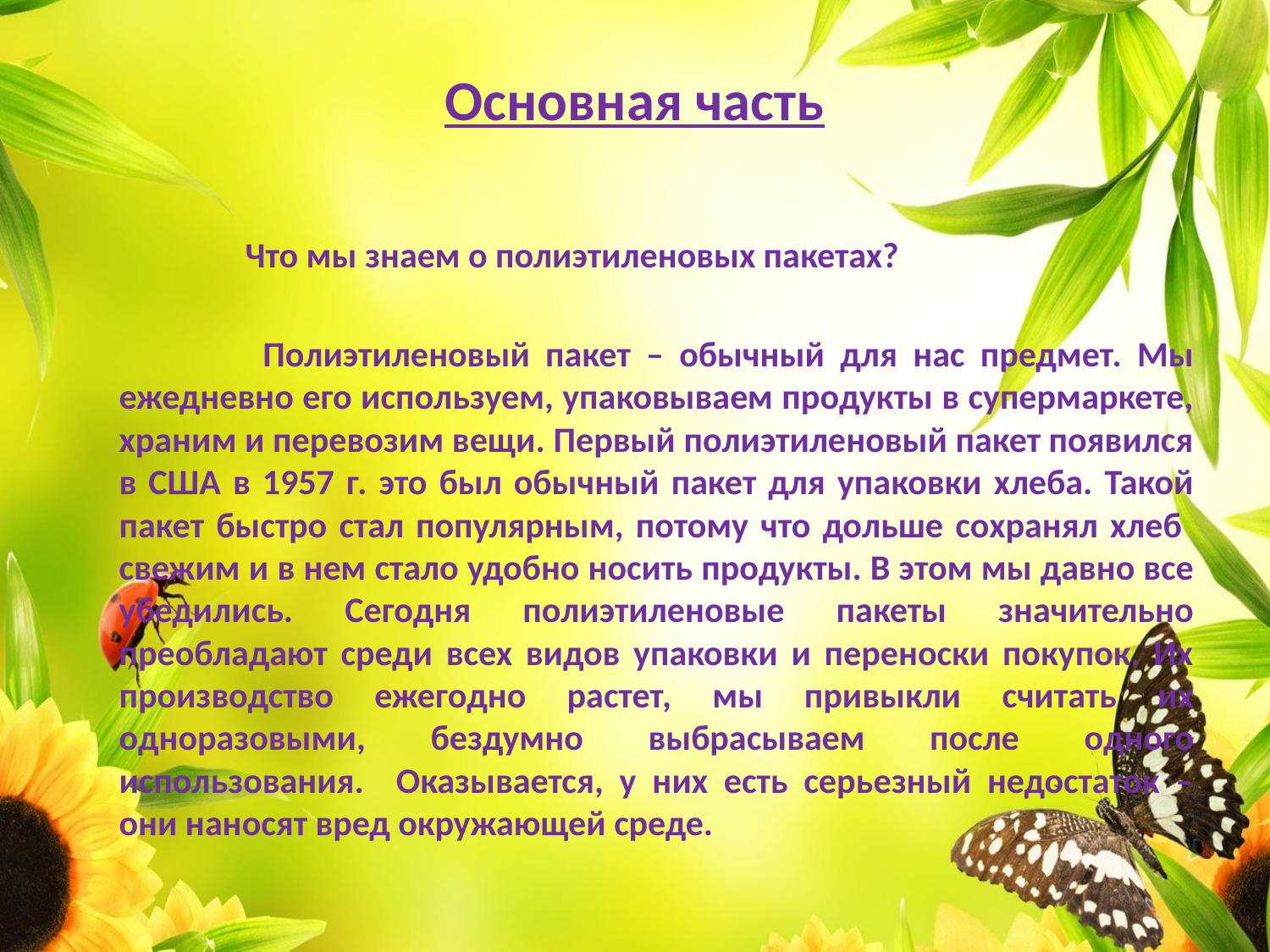

# Основная часть

                     Что мы знаем о полиэтиленовых пакетах?

            Полиэтиленовый пакет – обычный для нас предмет. Мы ежедневно его используем, упаковываем продукты в супермаркете, храним и перевозим вещи. Первый полиэтиленовый пакет появился в США в 1957 г. это был обычный пакет для упаковки хлеба. Такой пакет быстро стал популярным, потому что дольше сохранял хлеб  свежим и в нем стало удобно носить продукты. В этом мы давно все убедились. Сегодня полиэтиленовые пакеты значительно преобладают среди всех видов упаковки и переноски покупок. Их производство ежегодно растет, мы привыкли считать их одноразовыми, бездумно выбрасываем после одного использования.  Оказывается, у них есть серьезный недостаток – они наносят вред окружающей среде.